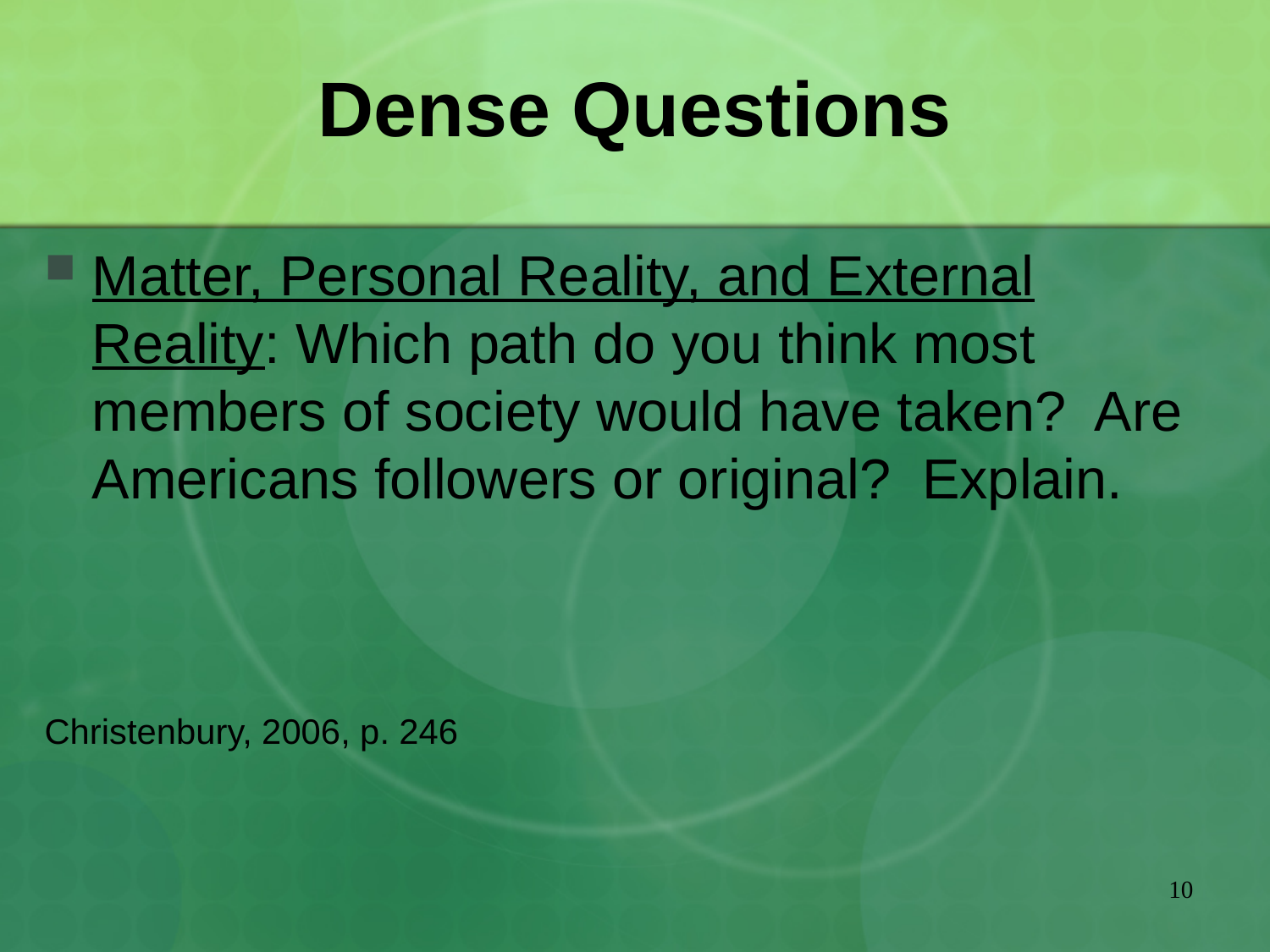

# Dense Questions
Matter, Personal Reality, and External Reality: Which path do you think most members of society would have taken?  Are Americans followers or original?  Explain.

Christenbury, 2006, p. 246

10